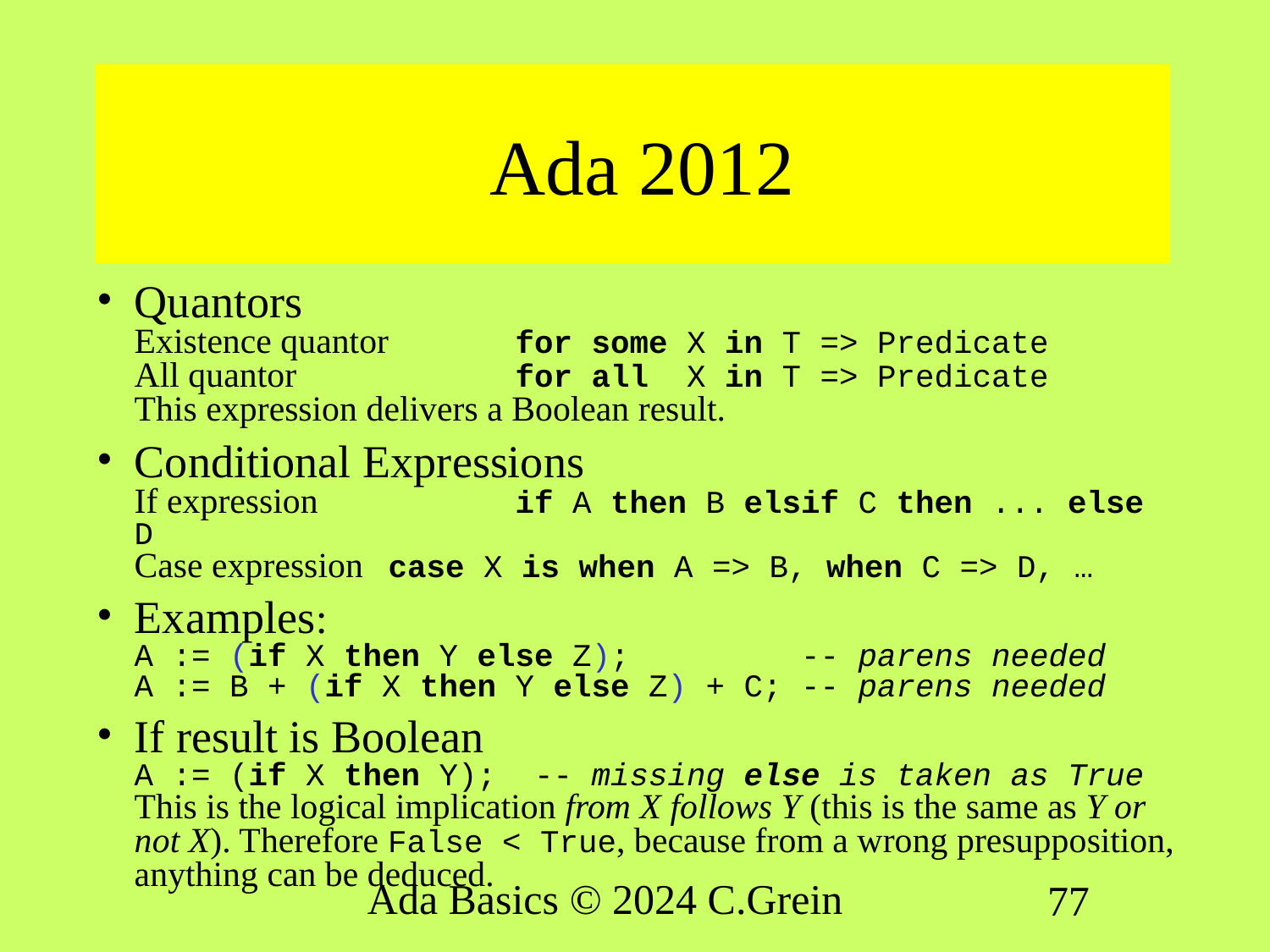

Ada 2012
Quantors
Existence quantor	for some X in T => Predicate
All quantor		for all  X in T => Predicate
This expression delivers a Boolean result.
Conditional Expressions
If expression		if A then B elsif C then ... else D
Case expression 	case X is when A => B, when C => D, …
Examples:
A := (if X then Y else Z);         -- parens needed
A := B + (if X then Y else Z) + C; -- parens needed
If result is Boolean
A := (if X then Y);  -- missing else is taken as True
This is the logical implication from X follows Y (this is the same as Y or not X). Therefore False < True, because from a wrong presupposition, anything can be deduced.
Ada Basics © 2024 C.Grein
77